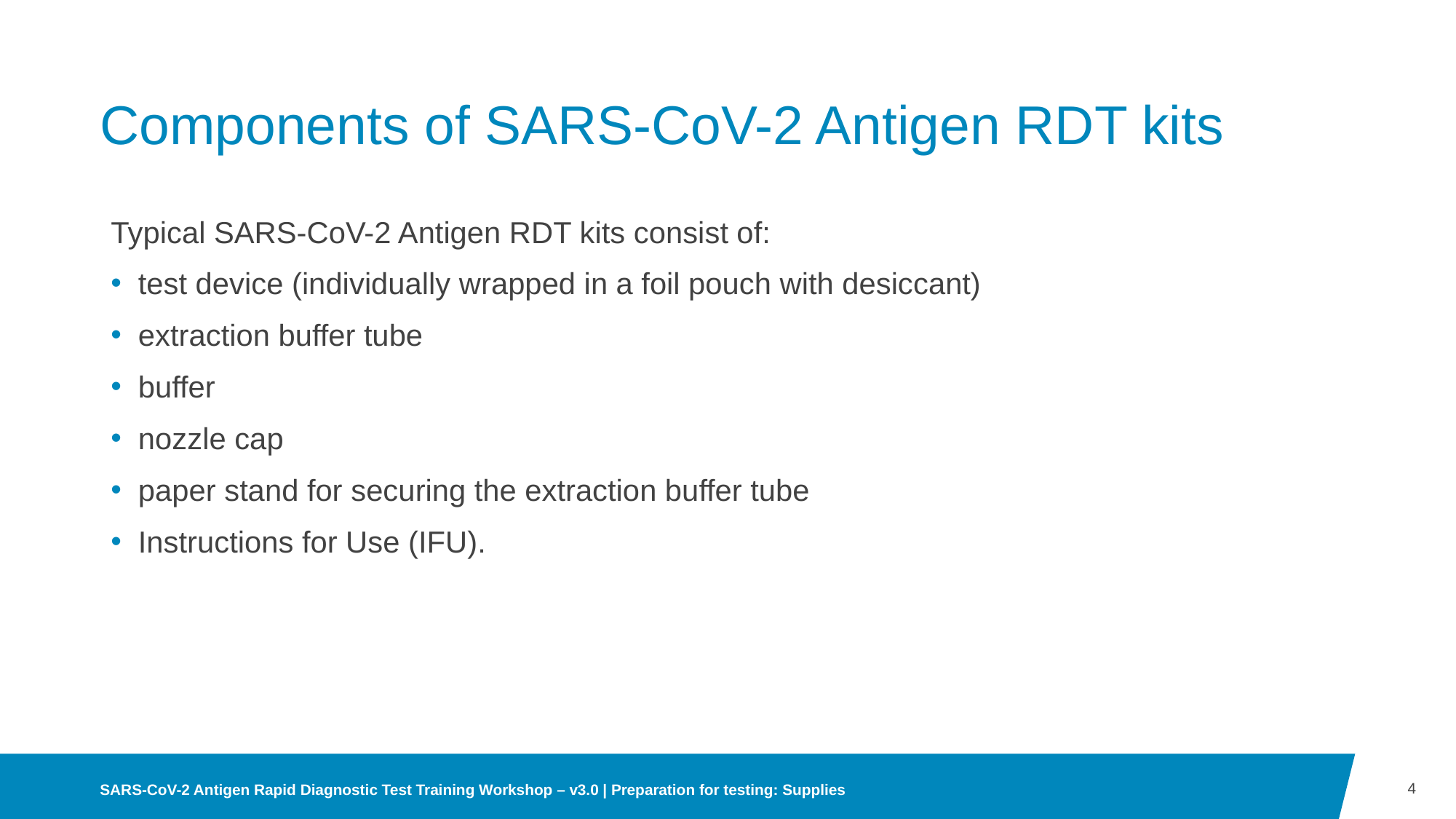

# Components of SARS-CoV-2 Antigen RDT kits
Typical SARS-CoV-2 Antigen RDT kits consist of:
test device (individually wrapped in a foil pouch with desiccant)
extraction buffer tube
buffer
nozzle cap
paper stand for securing the extraction buffer tube
Instructions for Use (IFU).

4
SARS-CoV-2 Antigen Rapid Diagnostic Test Training Workshop – v3.0 | Preparation for testing: Supplies